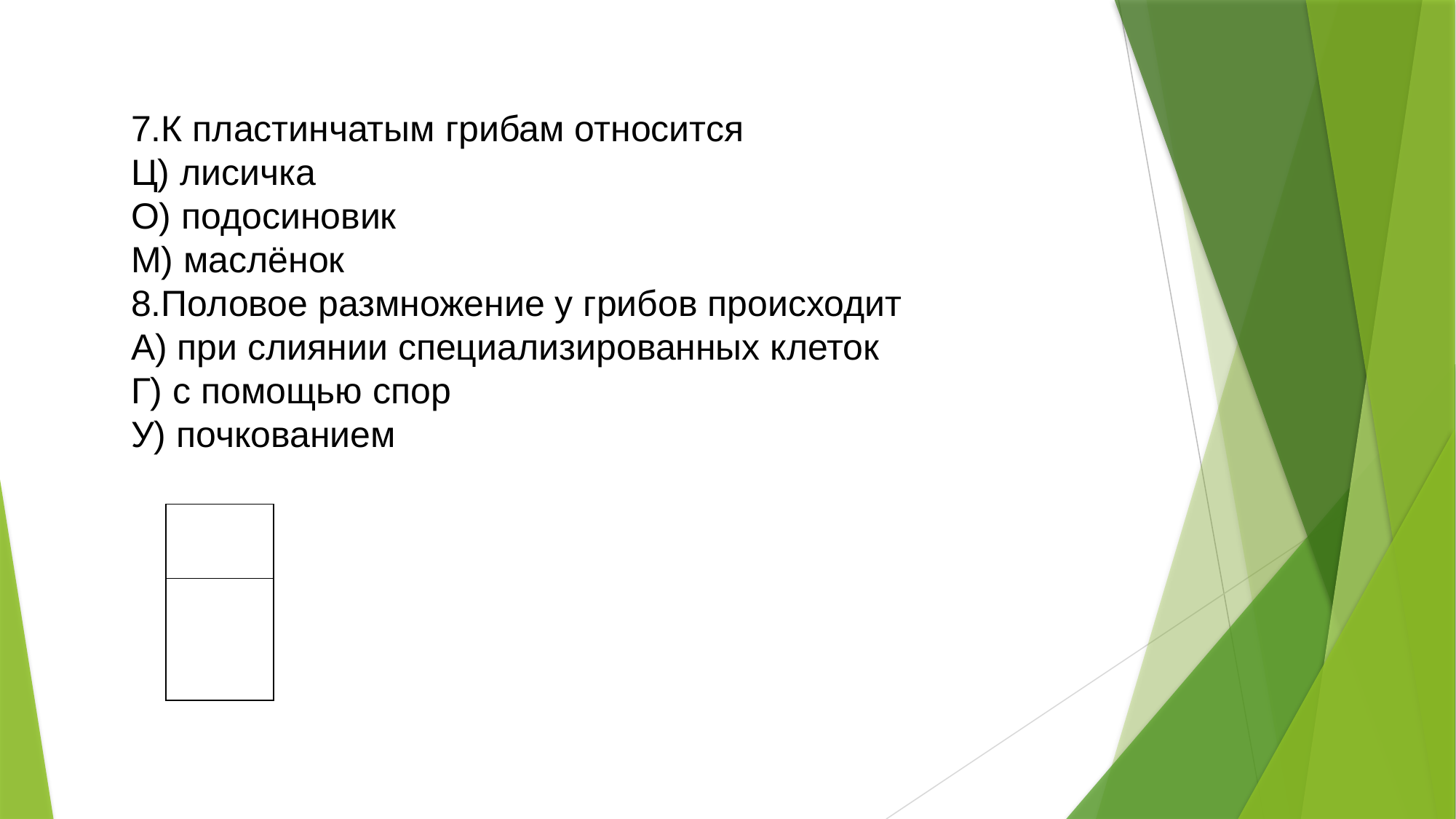

7.К пластинчатым грибам относится
Ц) лисичка
О) подосиновик
М) маслёнок
8.Половое размножение у грибов происходит
А) при слиянии специализированных клеток
Г) с помощью спор
У) почкованием
|  |
| --- |
|  |